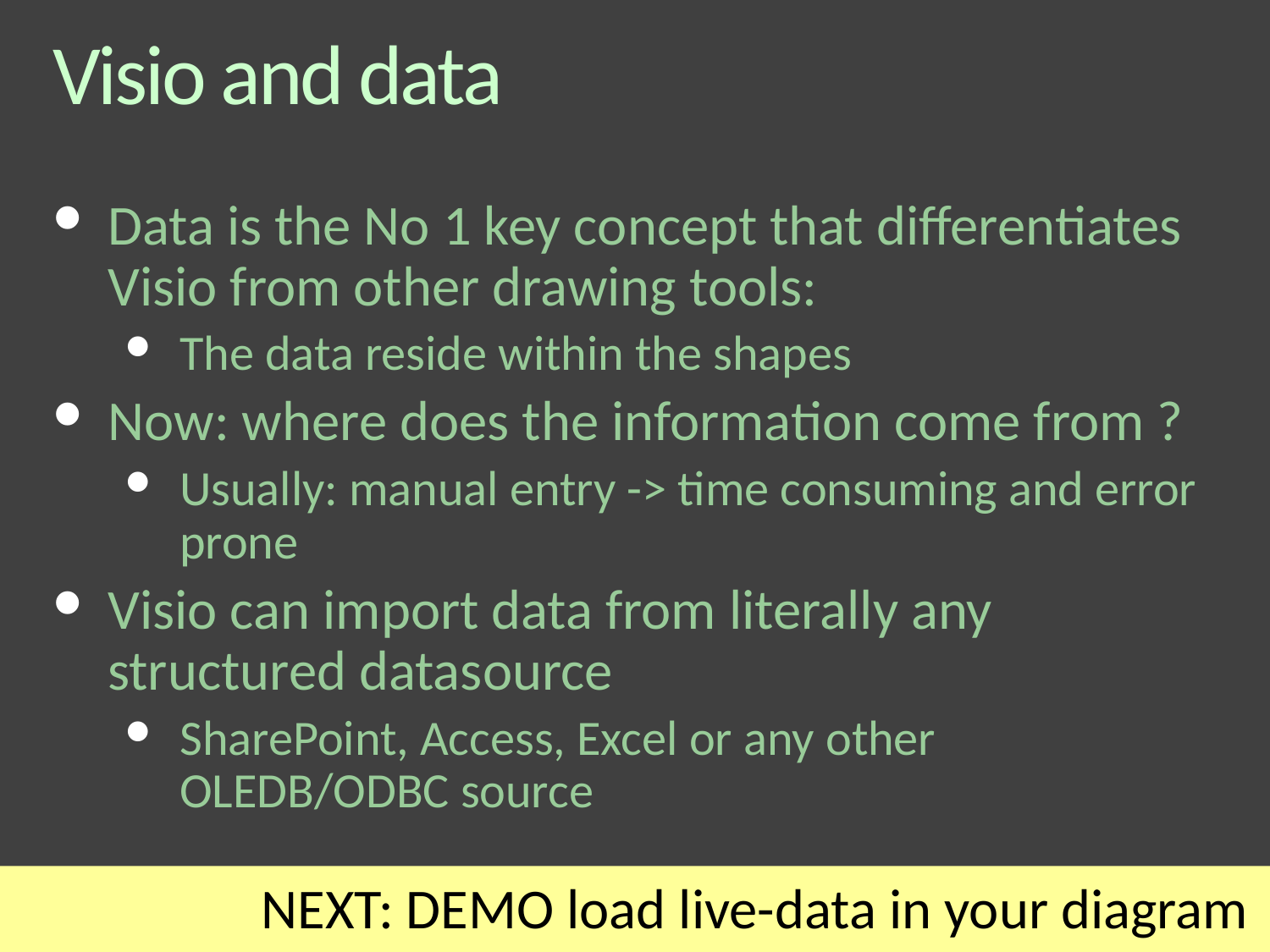

# Visio and data
Data is the No 1 key concept that differentiates Visio from other drawing tools:
The data reside within the shapes
Now: where does the information come from ?
Usually: manual entry -> time consuming and error prone
Visio can import data from literally any structured datasource
SharePoint, Access, Excel or any other OLEDB/ODBC source

NEXT: DEMO load live-data in your diagram